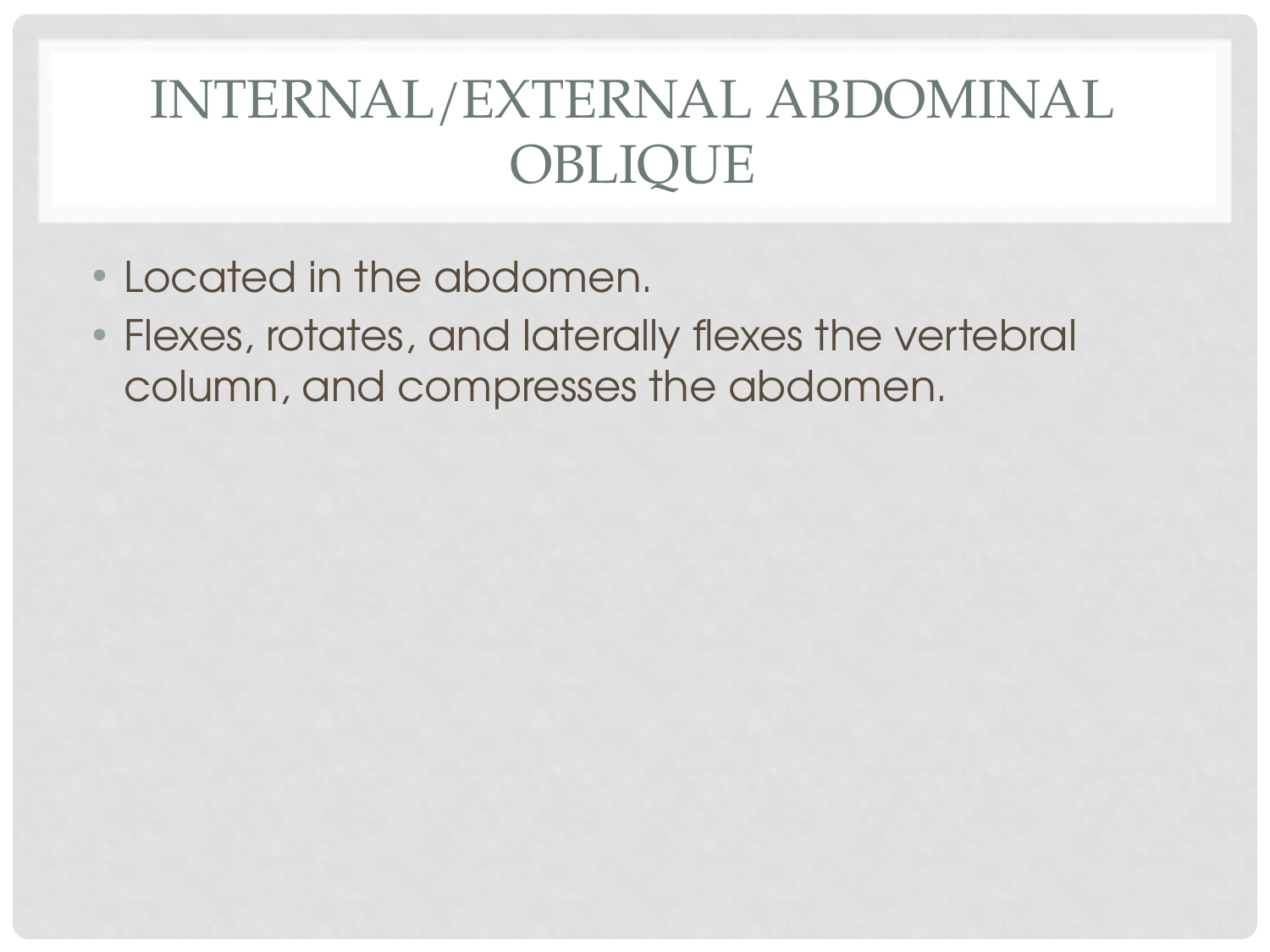

# Internal/External Abdominal Oblique
Located in the abdomen.
Flexes, rotates, and laterally flexes the vertebral column, and compresses the abdomen.